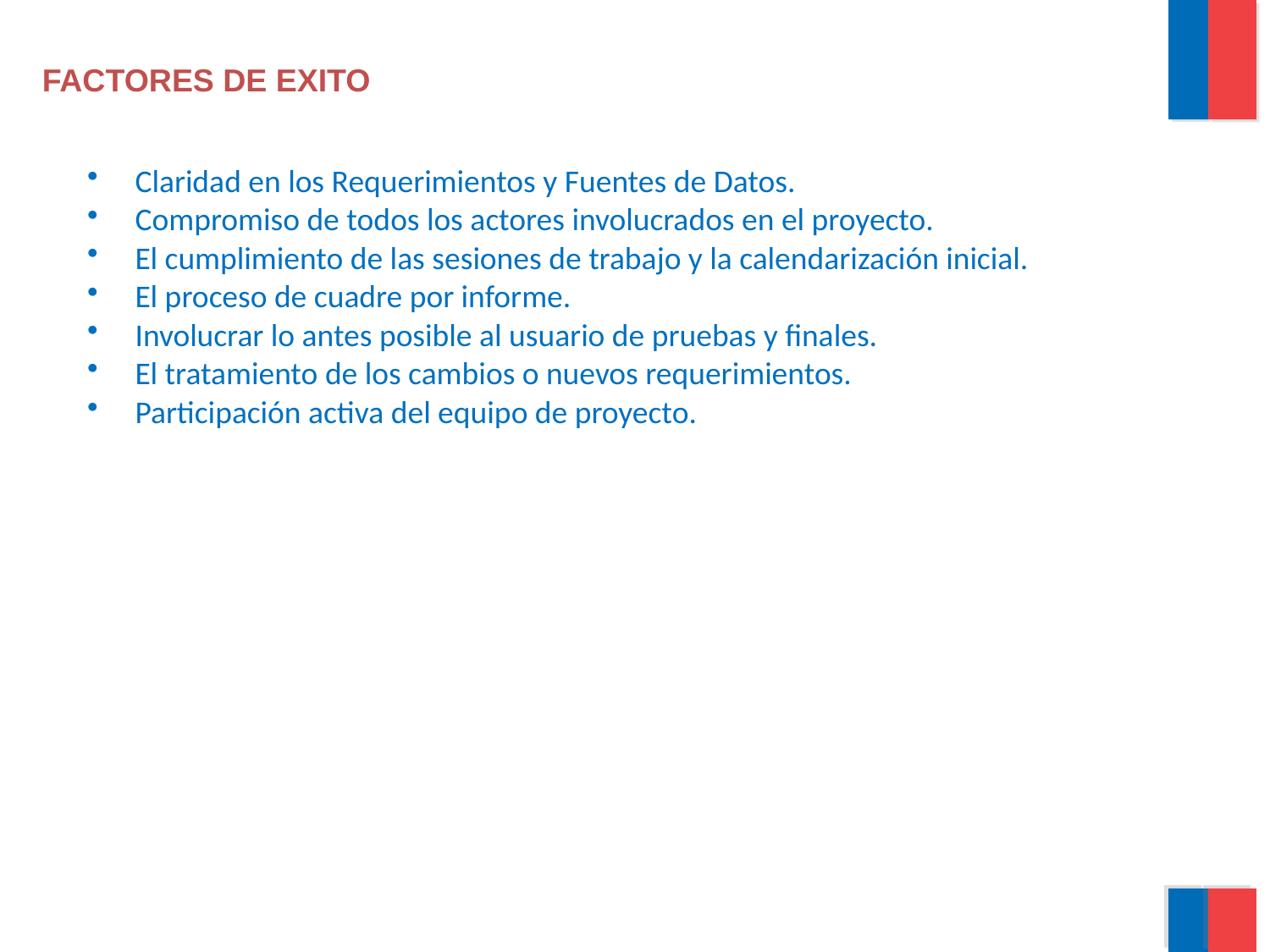

FACTORES DE EXITO
Claridad en los Requerimientos y Fuentes de Datos.
Compromiso de todos los actores involucrados en el proyecto.
El cumplimiento de las sesiones de trabajo y la calendarización inicial.
El proceso de cuadre por informe.
Involucrar lo antes posible al usuario de pruebas y finales.
El tratamiento de los cambios o nuevos requerimientos.
Participación activa del equipo de proyecto.